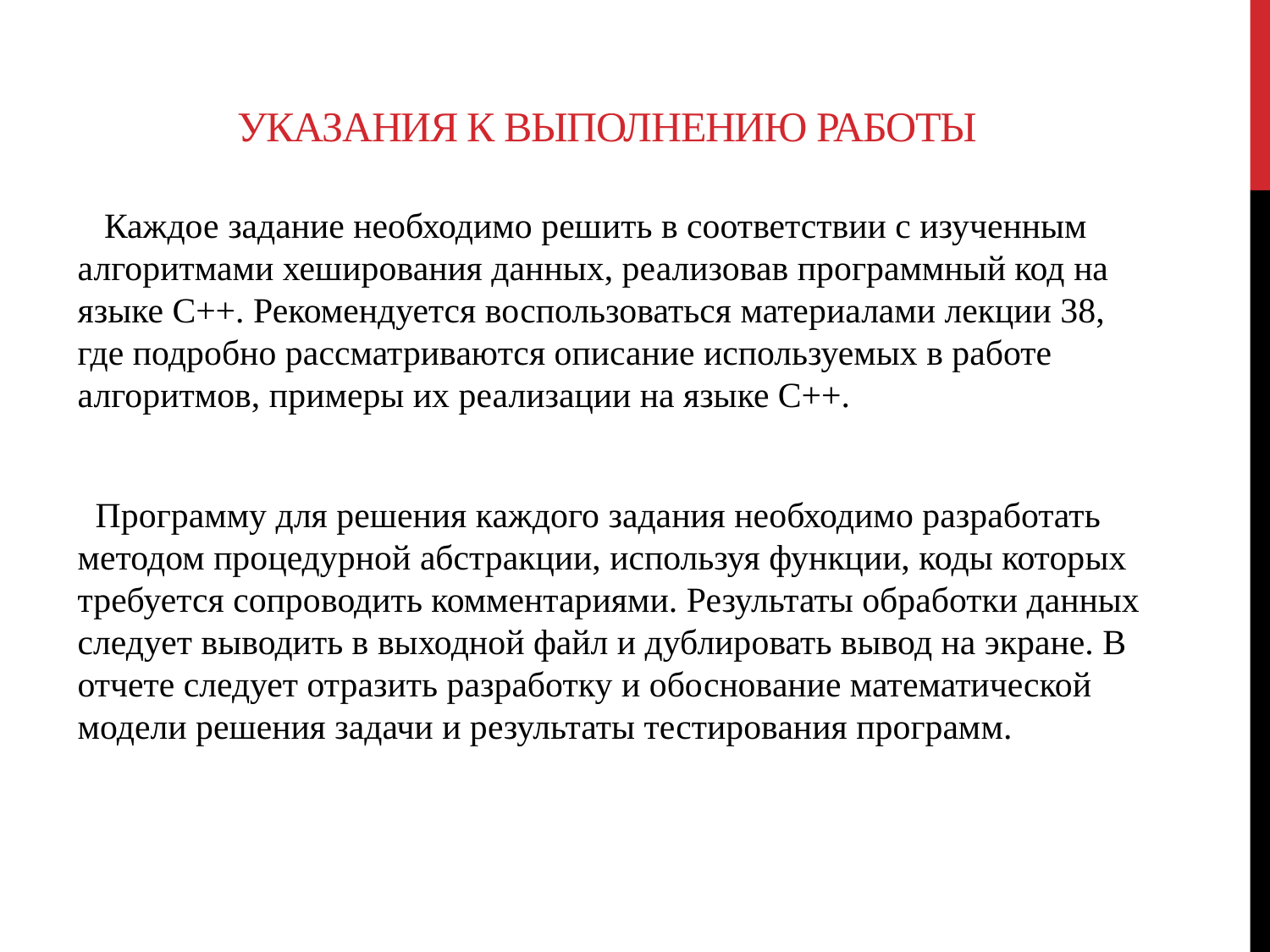

# Указания к выполнению работы
   Каждое задание необходимо решить в соответствии с изученным алгоритмами хеширования данных, реализовав программный код на языке С++. Рекомендуется воспользоваться материалами лекции 38, где подробно рассматриваются описание используемых в работе алгоритмов, примеры их реализации на языке С++.

  Программу для решения каждого задания необходимо разработать методом процедурной абстракции, используя функции, коды которых требуется сопроводить комментариями. Результаты обработки данных следует выводить в выходной файл и дублировать вывод на экране. В отчете следует отразить разработку и обоснование математической модели решения задачи и результаты тестирования программ.